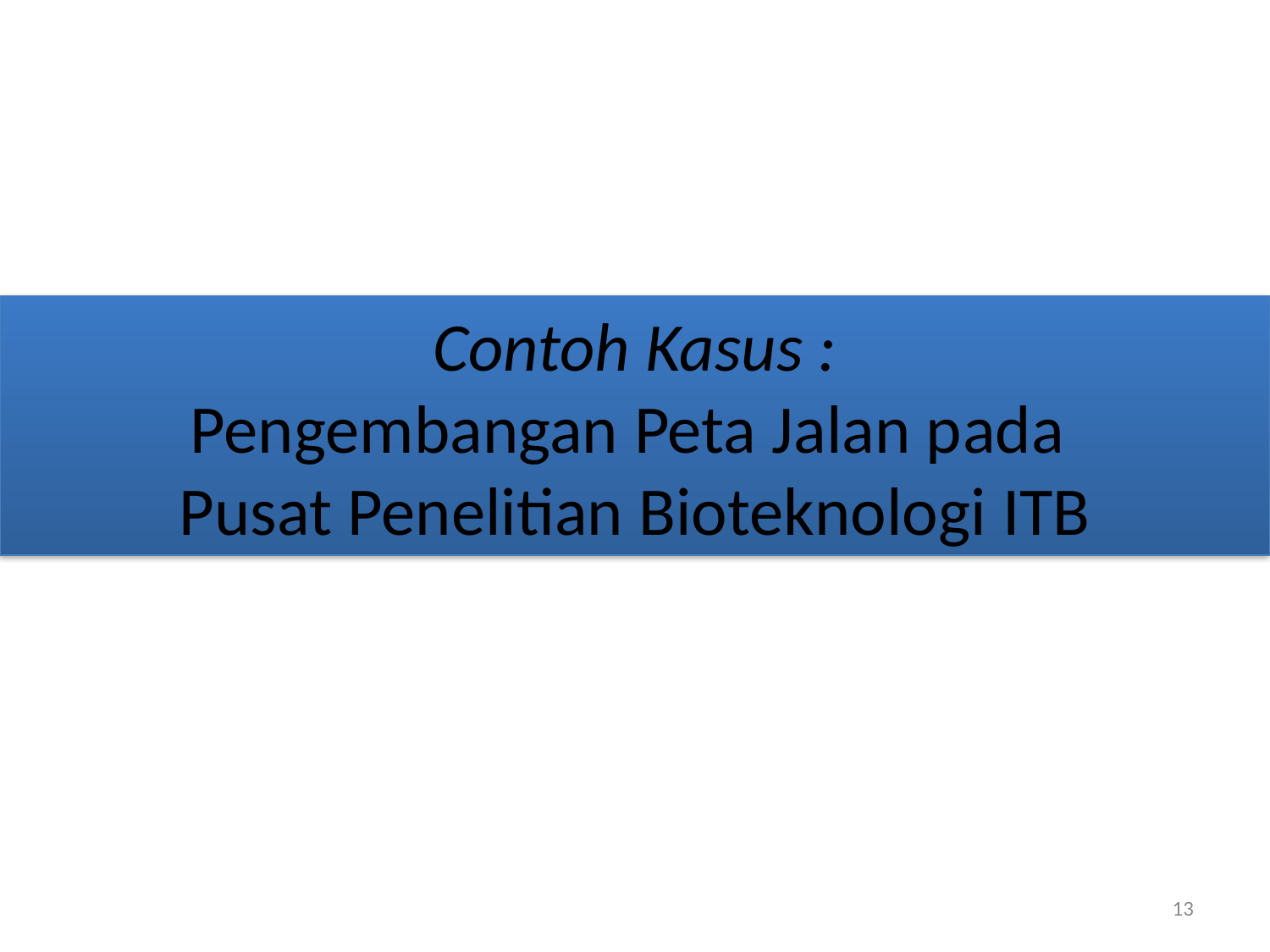

# Contoh Kasus : Pengembangan Peta Jalan pada Pusat Penelitian Bioteknologi ITB
13